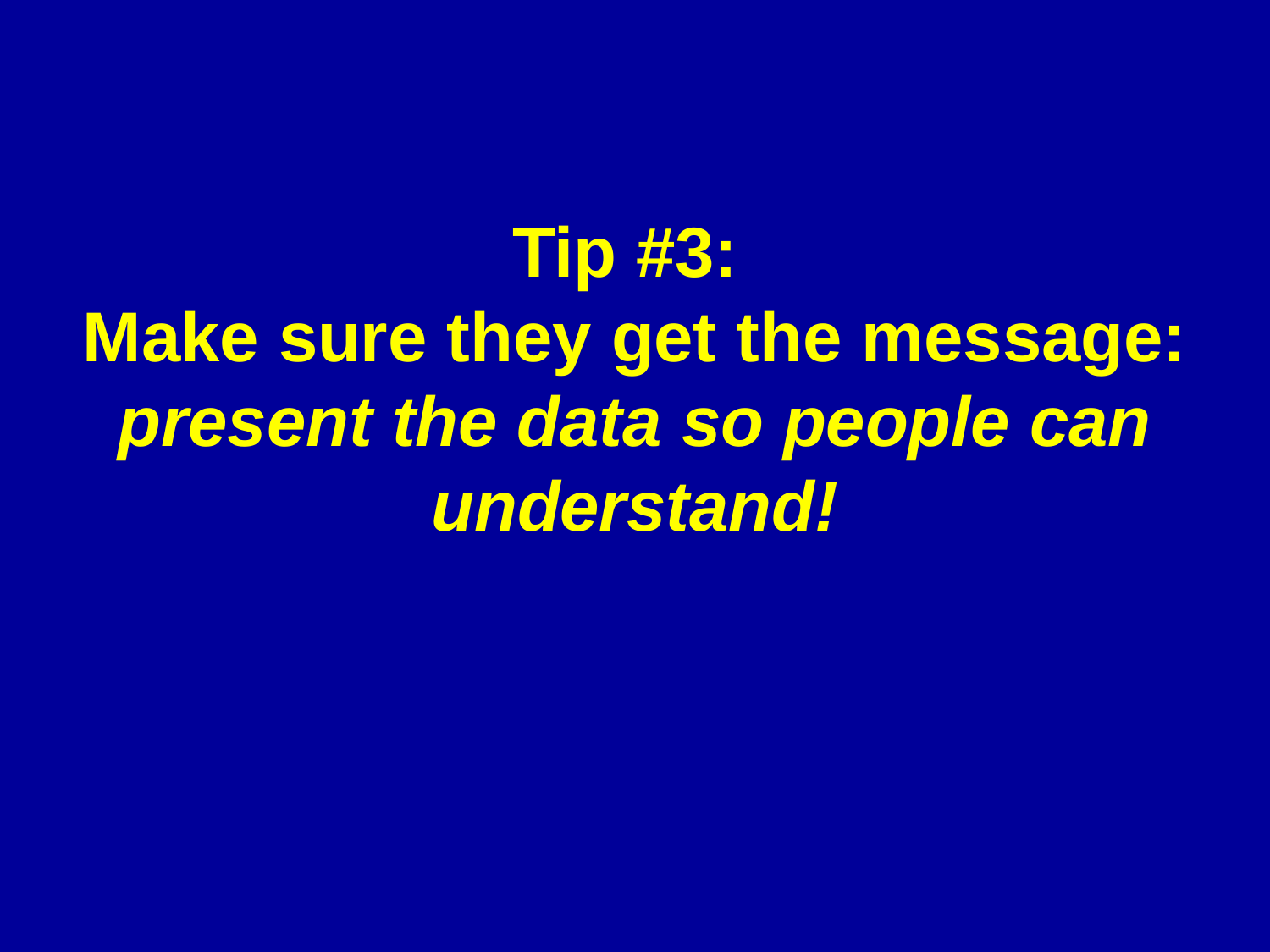

# Tip #3: Make sure they get the message: present the data so people can understand!